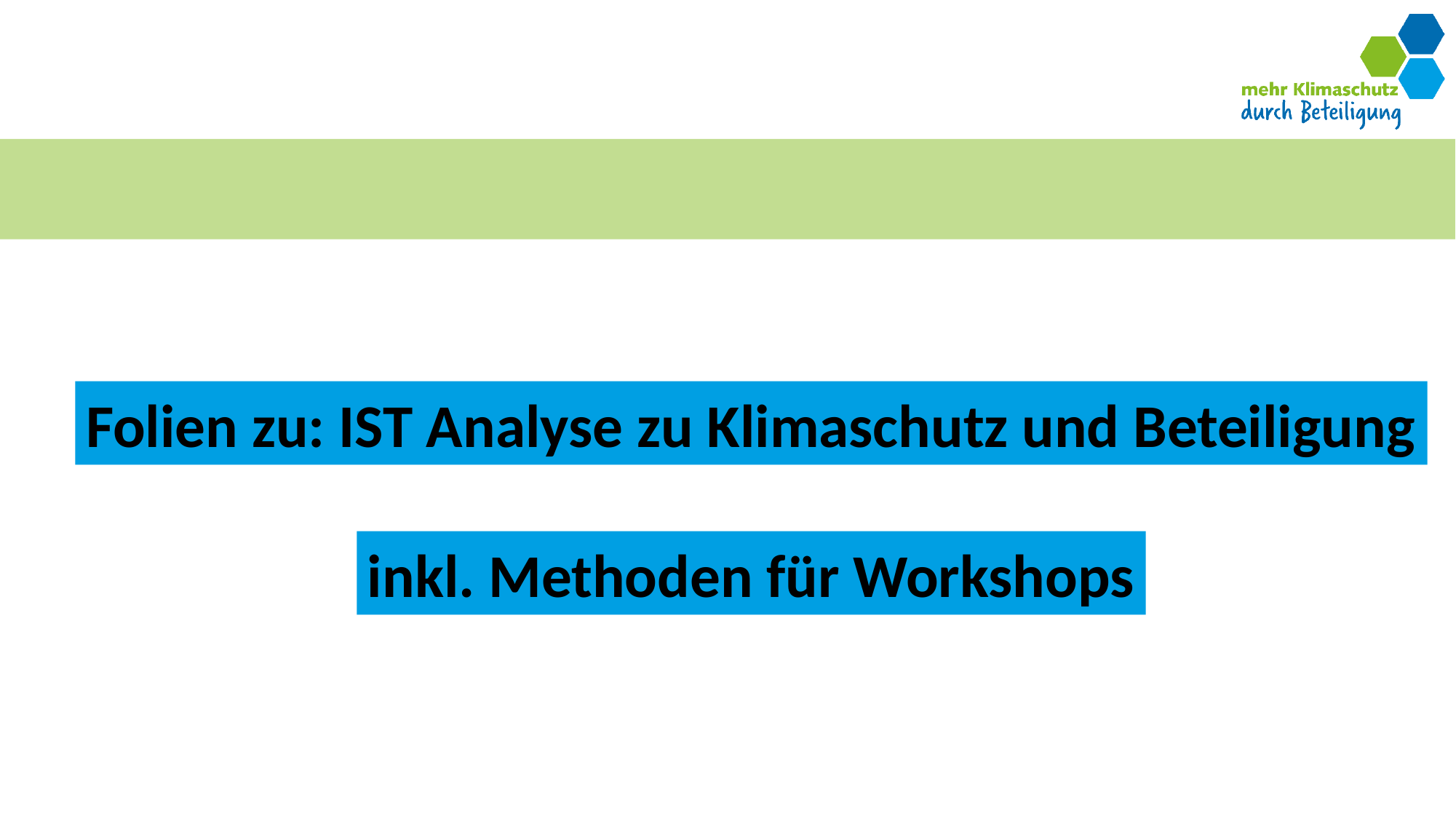

Folien zu: IST Analyse zu Klimaschutz und Beteiligung
inkl. Methoden für Workshops